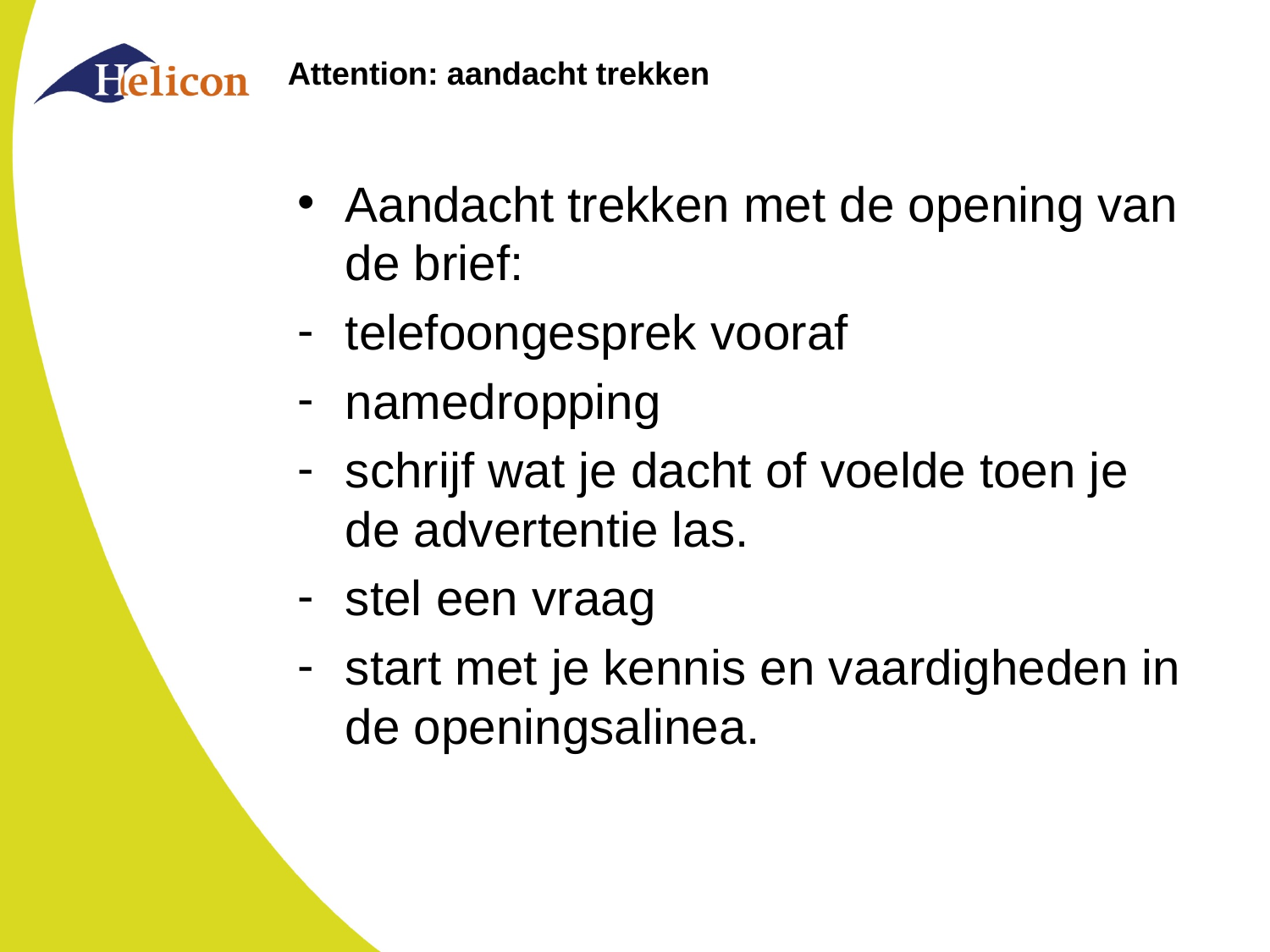

# Attention: aandacht trekken
Aandacht trekken met de opening van de brief:
telefoongesprek vooraf
namedropping
schrijf wat je dacht of voelde toen je de advertentie las.
stel een vraag
start met je kennis en vaardigheden in de openingsalinea.